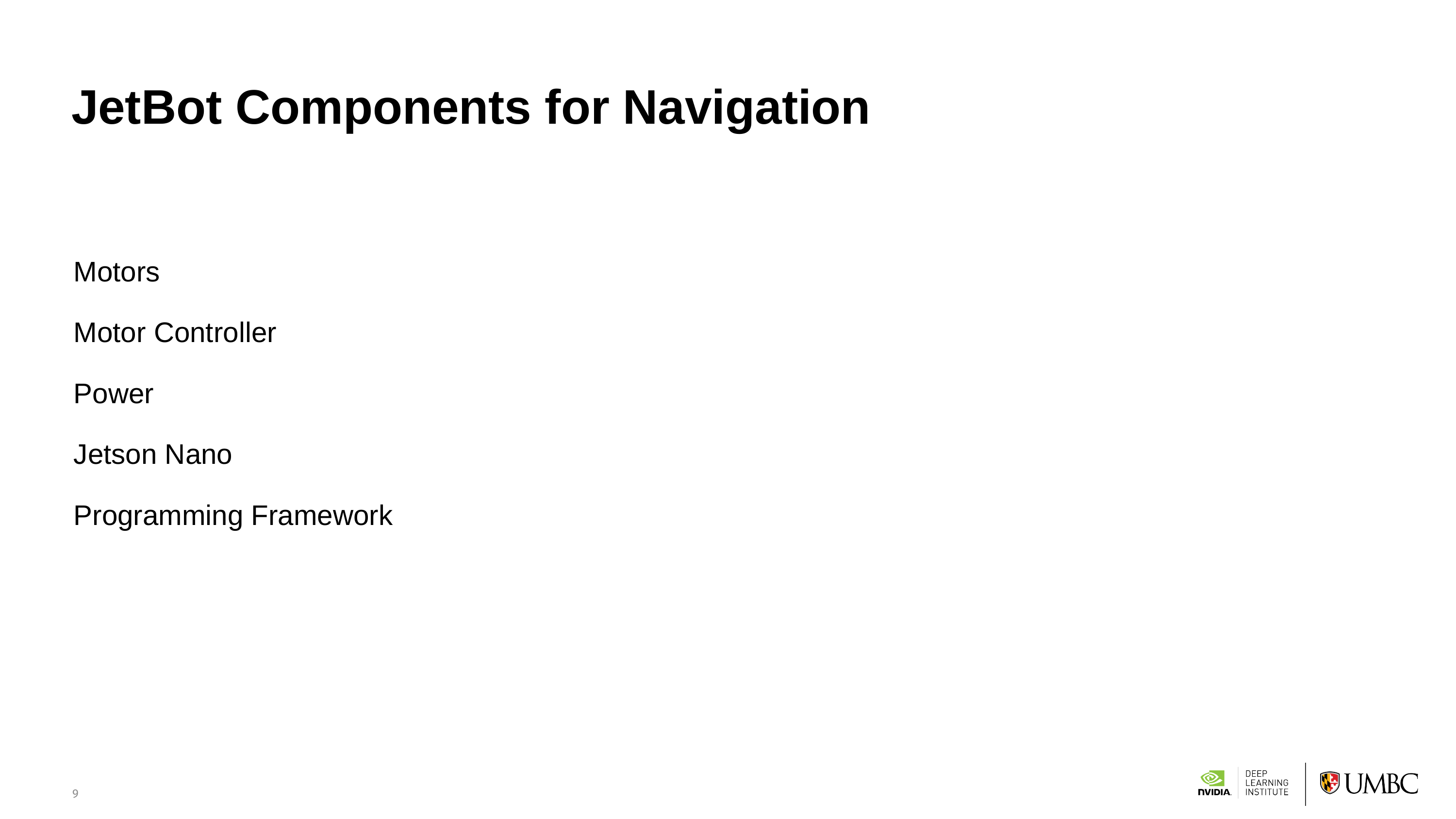

9
# JetBot Components for Navigation
Motors
Motor Controller
Power
Jetson Nano
Programming Framework